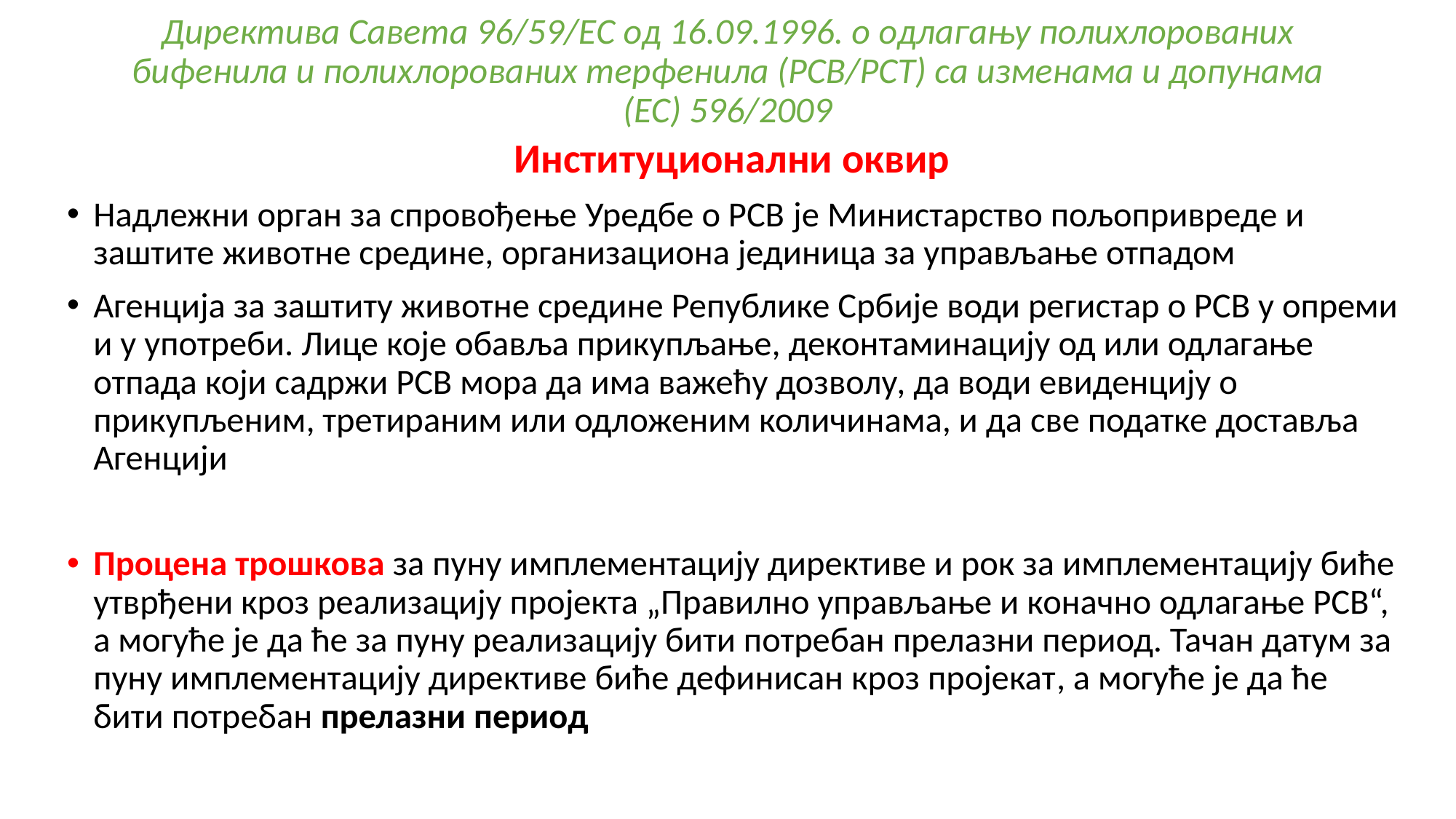

# Директива Савета 96/59/EС од 16.09.1996. о одлагању полихлорованих бифенила и полихлорованих терфенила (PCB/PCT) са изменама и допунама (EC) 596/2009
Институционални оквир
Надлежни орган за спровођење Уредбе о PCB је Министарство пољопривреде и заштите животне средине, организациона јединица за управљање отпадом
Агенција за заштиту животне средине Републике Србије води регистар о PCB у опреми и у употреби. Лице које обавља прикупљање, деконтаминацију од или одлагање отпада који садржи PCB мора да има важећу дозволу, да води евиденцију о прикупљеним, третираним или одложеним количинама, и да све податке доставља Агенцији

Процена трошкова за пуну имплементацију директиве и рок за имплементацију биће утврђени кроз реализацију пројекта „Правилно управљање и коначно одлагање PCB“, а могуће је да ће за пуну реализацију бити потребан прелазни период. Тачан датум за пуну имплементацију директиве биће дефинисан кроз пројекат, а могуће је да ће бити потребан прелазни период